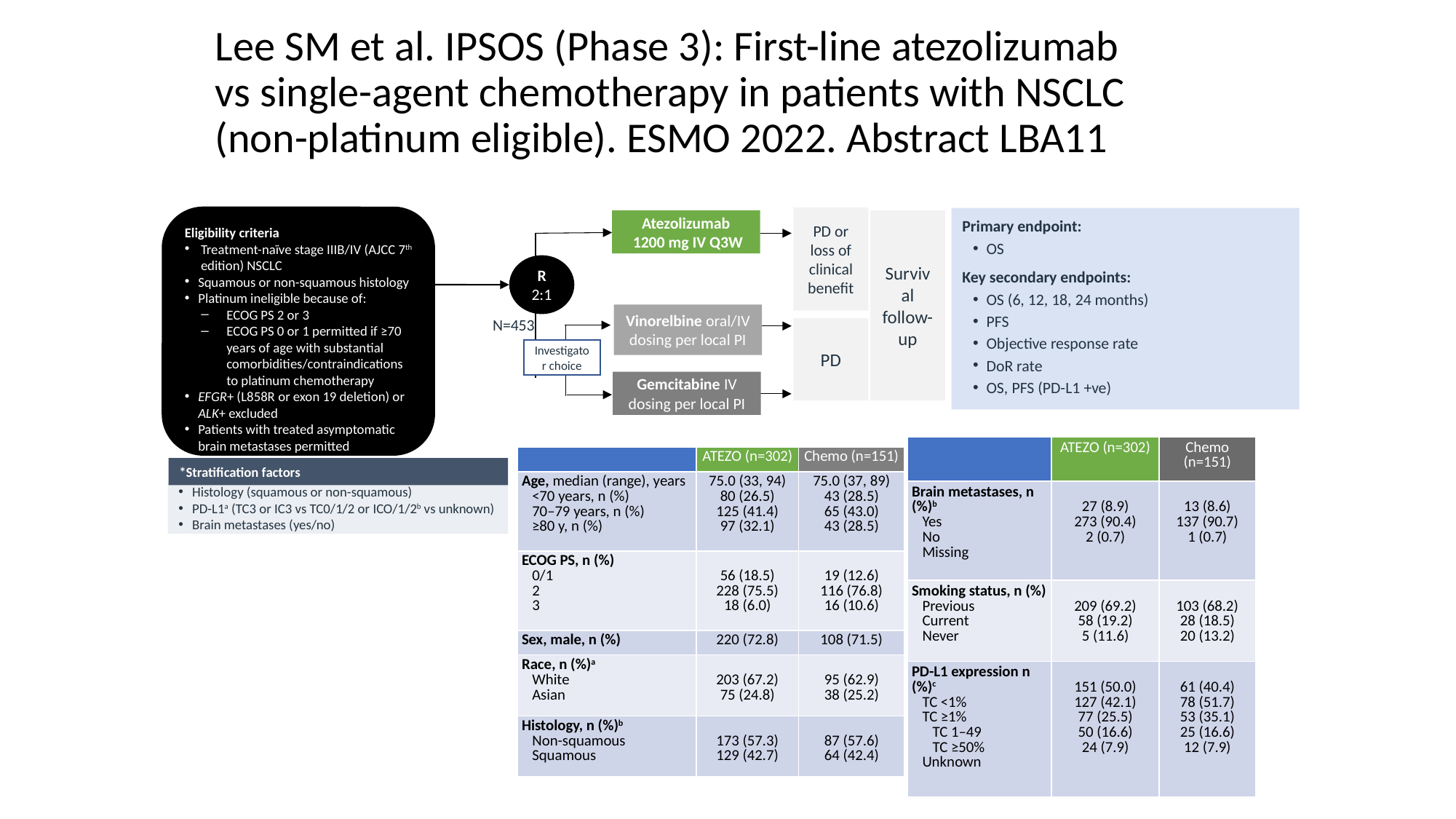

# Lee SM et al. IPSOS (Phase 3): First-line atezolizumab vs single-agent chemotherapy in patients with NSCLC (non-platinum eligible). ESMO 2022. Abstract LBA11
Eligibility criteria
Treatment-naïve stage IIIB/IV (AJCC 7th edition) NSCLC
Squamous or non-squamous histology
Platinum ineligible because of:
ECOG PS 2 or 3
ECOG PS 0 or 1 permitted if ≥70 years of age with substantial comorbidities/contraindications to platinum chemotherapy
EFGR+ (L858R or exon 19 deletion) or ALK+ excluded
Patients with treated asymptomatic brain metastases permitted
PD or loss of clinical benefit
Primary endpoint:
OS
Key secondary endpoints:
OS (6, 12, 18, 24 months)
PFS
Objective response rate
DoR rate
OS, PFS (PD-L1 +ve)
Atezolizumab
 1200 mg IV Q3W
Survival follow-up
R
2:1
Vinorelbine oral/IV dosing per local PI
N=453
PD
Investigator choice
Gemcitabine IV dosing per local PI
|  | ATEZO (n=302) | Chemo (n=151) |
| --- | --- | --- |
| Brain metastases, n (%)b Yes No Missing | 27 (8.9) 273 (90.4) 2 (0.7) | 13 (8.6) 137 (90.7) 1 (0.7) |
| Smoking status, n (%) Previous Current Never | 209 (69.2) 58 (19.2) 5 (11.6) | 103 (68.2) 28 (18.5) 20 (13.2) |
| PD-L1 expression n (%)c TC <1% TC ≥1% TC 1–49 TC ≥50% Unknown | 151 (50.0) 127 (42.1) 77 (25.5) 50 (16.6) 24 (7.9) | 61 (40.4) 78 (51.7) 53 (35.1) 25 (16.6) 12 (7.9) |
|  | ATEZO (n=302) | Chemo (n=151) |
| --- | --- | --- |
| Age, median (range), years <70 years, n (%) 70–79 years, n (%) ≥80 y, n (%) | 75.0 (33, 94) 80 (26.5) 125 (41.4) 97 (32.1) | 75.0 (37, 89) 43 (28.5) 65 (43.0) 43 (28.5) |
| ECOG PS, n (%) 0/1 2 3 | 56 (18.5) 228 (75.5) 18 (6.0) | 19 (12.6) 116 (76.8) 16 (10.6) |
| Sex, male, n (%) | 220 (72.8) | 108 (71.5) |
| Race, n (%)a White Asian | 203 (67.2) 75 (24.8) | 95 (62.9) 38 (25.2) |
| Histology, n (%)b Non-squamous Squamous | 173 (57.3) 129 (42.7) | 87 (57.6) 64 (42.4) |
*Stratification factors
Histology (squamous or non-squamous)
PD-L1a (TC3 or IC3 vs TC0/1/2 or ICO/1/2b vs unknown)
Brain metastases (yes/no)